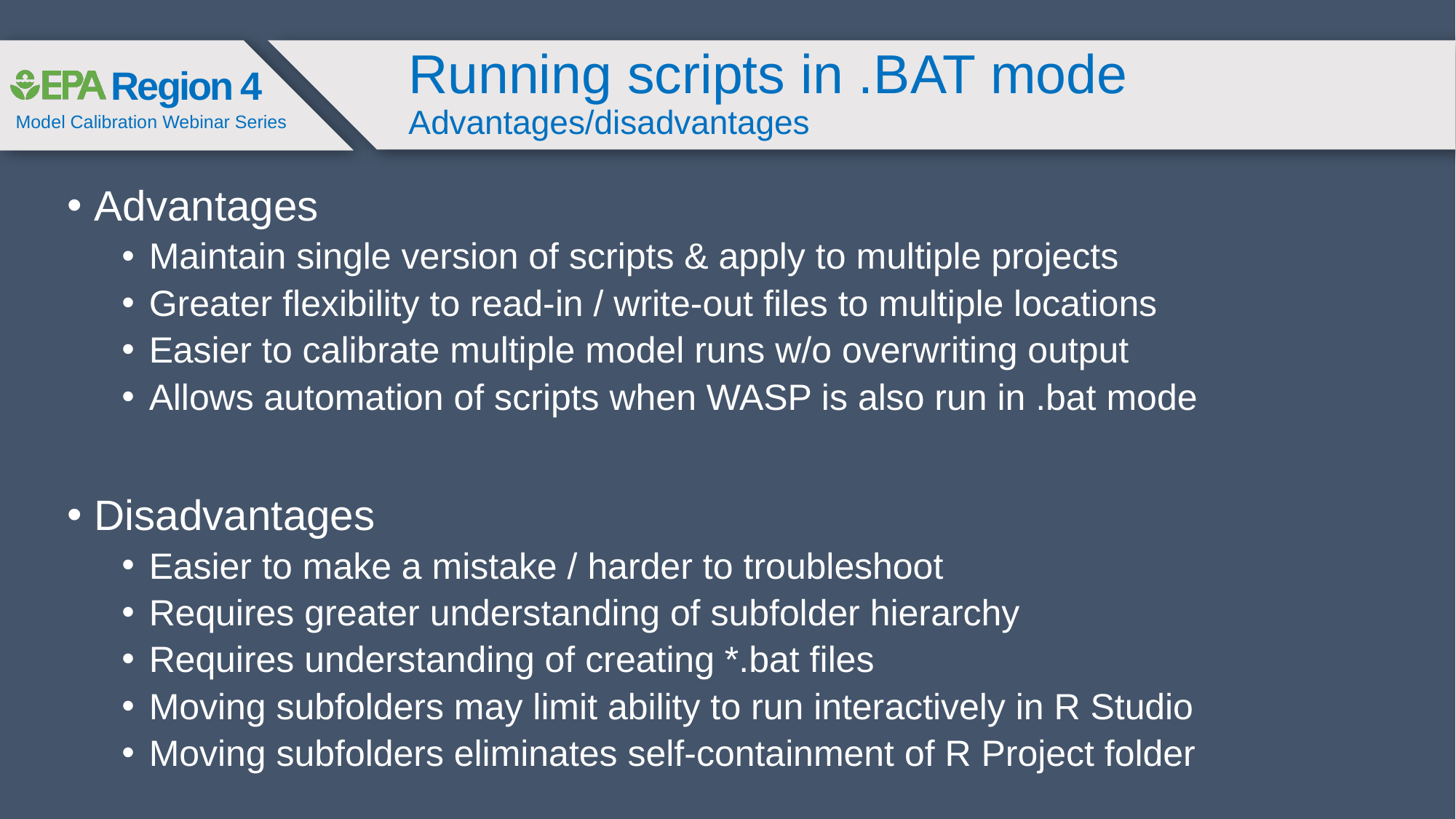

# Running scripts in .BAT mode Advantages/disadvantages
Advantages
Maintain single version of scripts & apply to multiple projects
Greater flexibility to read-in / write-out files to multiple locations
Easier to calibrate multiple model runs w/o overwriting output
Allows automation of scripts when WASP is also run in .bat mode

Disadvantages
Easier to make a mistake / harder to troubleshoot
Requires greater understanding of subfolder hierarchy
Requires understanding of creating *.bat files
Moving subfolders may limit ability to run interactively in R Studio
Moving subfolders eliminates self-containment of R Project folder